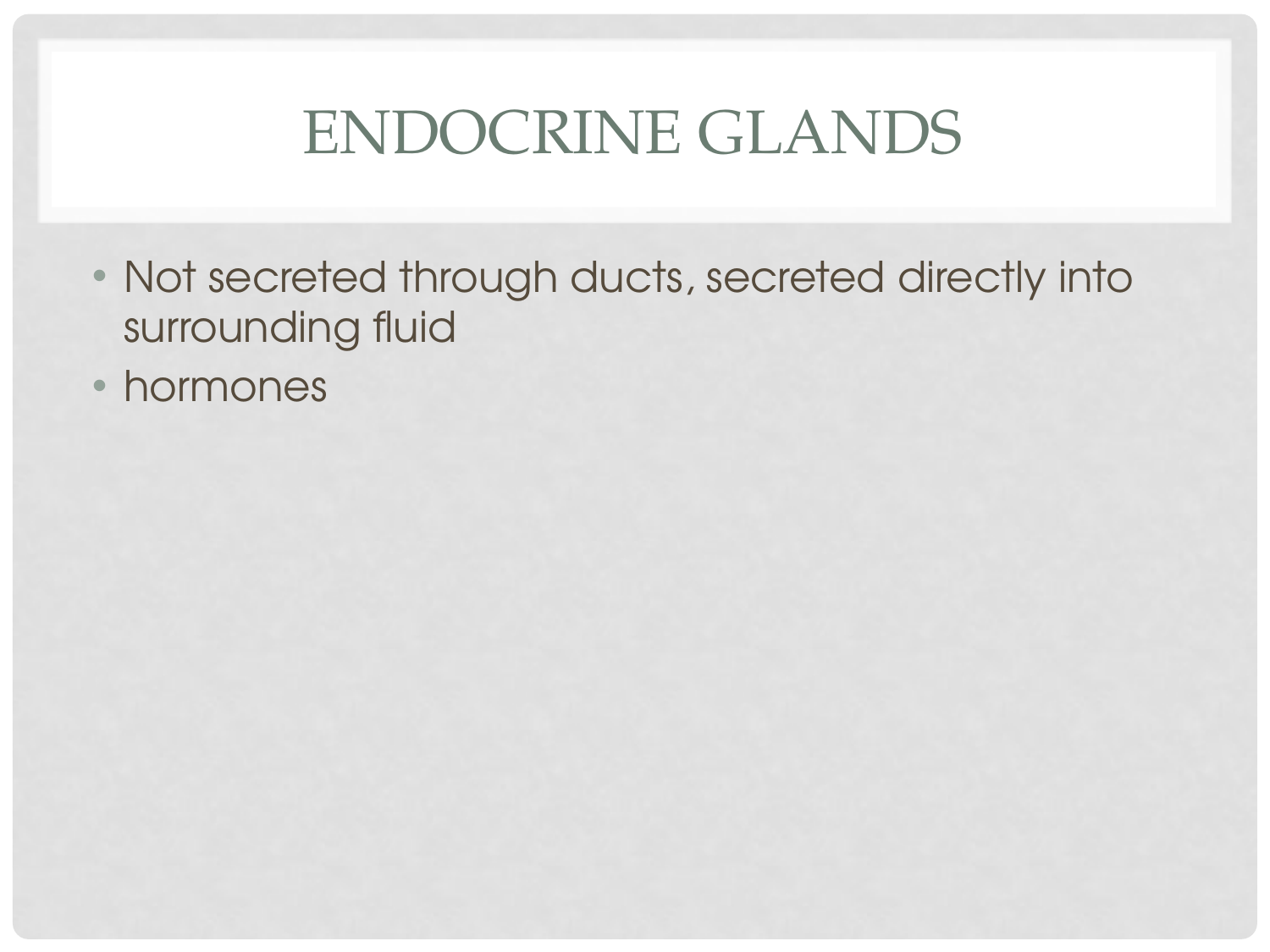

# Endocrine glands
Not secreted through ducts, secreted directly into surrounding fluid
hormones